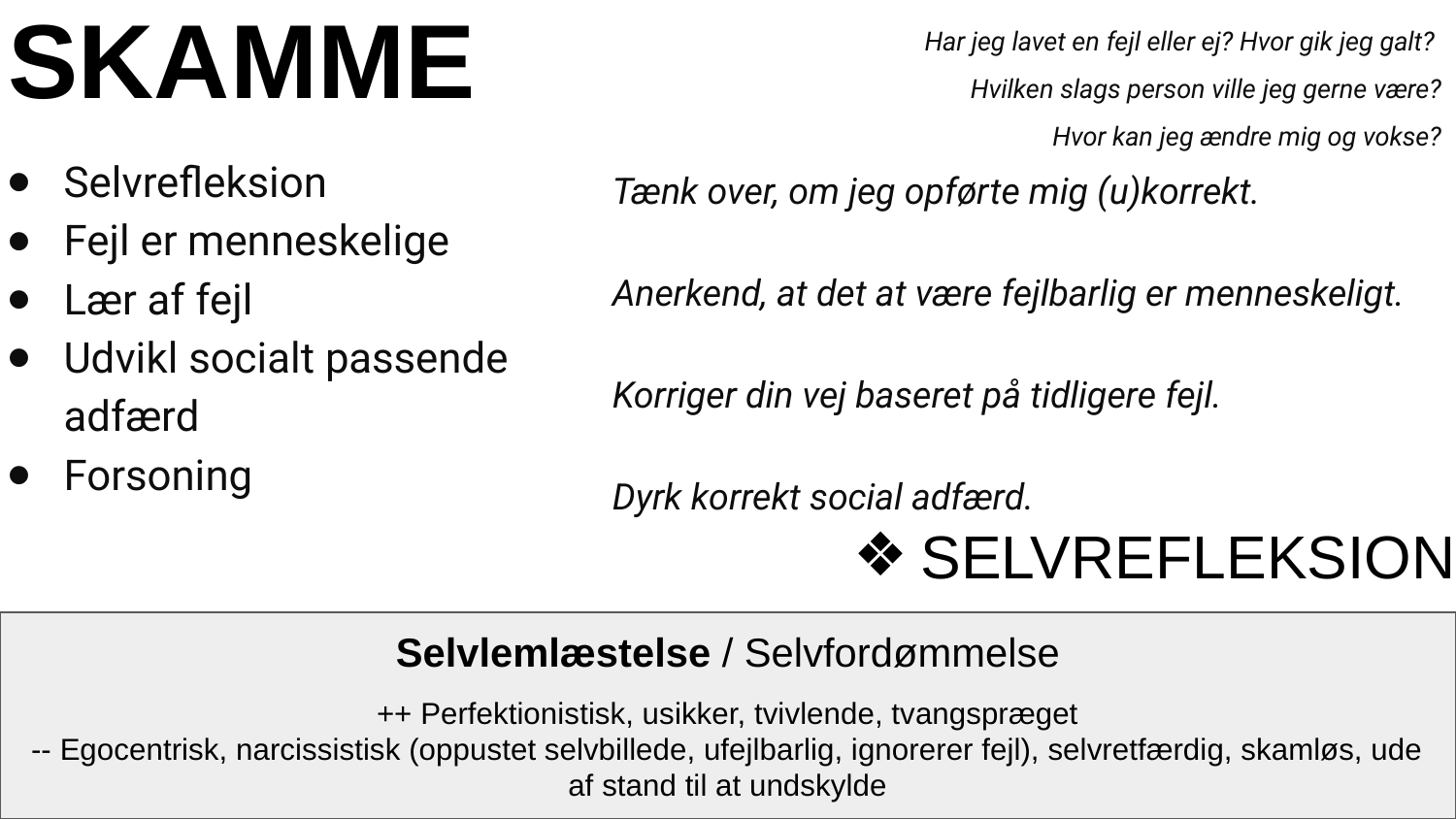

# SKAMME
Har jeg lavet en fejl eller ej? Hvor gik jeg galt?
Hvilken slags person ville jeg gerne være?
Hvor kan jeg ændre mig og vokse?
Selvrefleksion
Fejl er menneskelige
Lær af fejl
Udvikl socialt passende adfærd
Forsoning
Tænk over, om jeg opførte mig (u)korrekt.
Anerkend, at det at være fejlbarlig er menneskeligt.
Korriger din vej baseret på tidligere fejl.
Dyrk korrekt social adfærd.

Anerkend sårbarhed og tilgiv dig selv/andre.

SELVREFLEKSION

Selvlemlæstelse / Selvfordømmelse
++ Perfektionistisk, usikker, tvivlende, tvangspræget
-- Egocentrisk, narcissistisk (oppustet selvbillede, ufejlbarlig, ignorerer fejl), selvretfærdig, skamløs, ude af stand til at undskylde